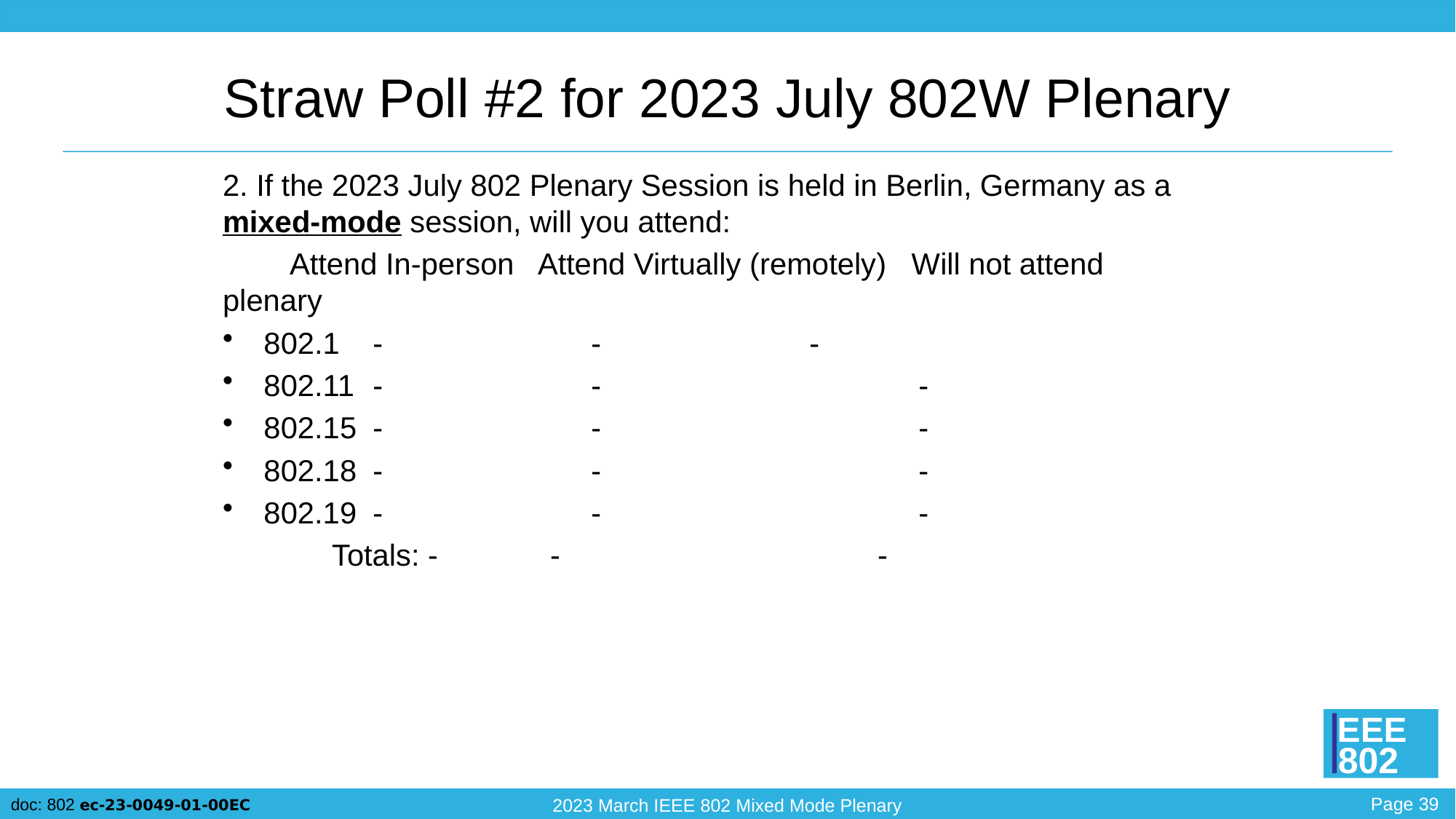

# Straw Poll #2 for 2023 July 802W Plenary
2. If the 2023 July 802 Plenary Session is held in Berlin, Germany as a mixed-mode session, will you attend:
        Attend In-person   Attend Virtually (remotely)   Will not attend plenary
802.1	-		-		-
802.11	-		-		 	-
802.15	-		-		 	-
802.18	-		-			-
802.19	-		-		 	-
	Totals: -		-			-